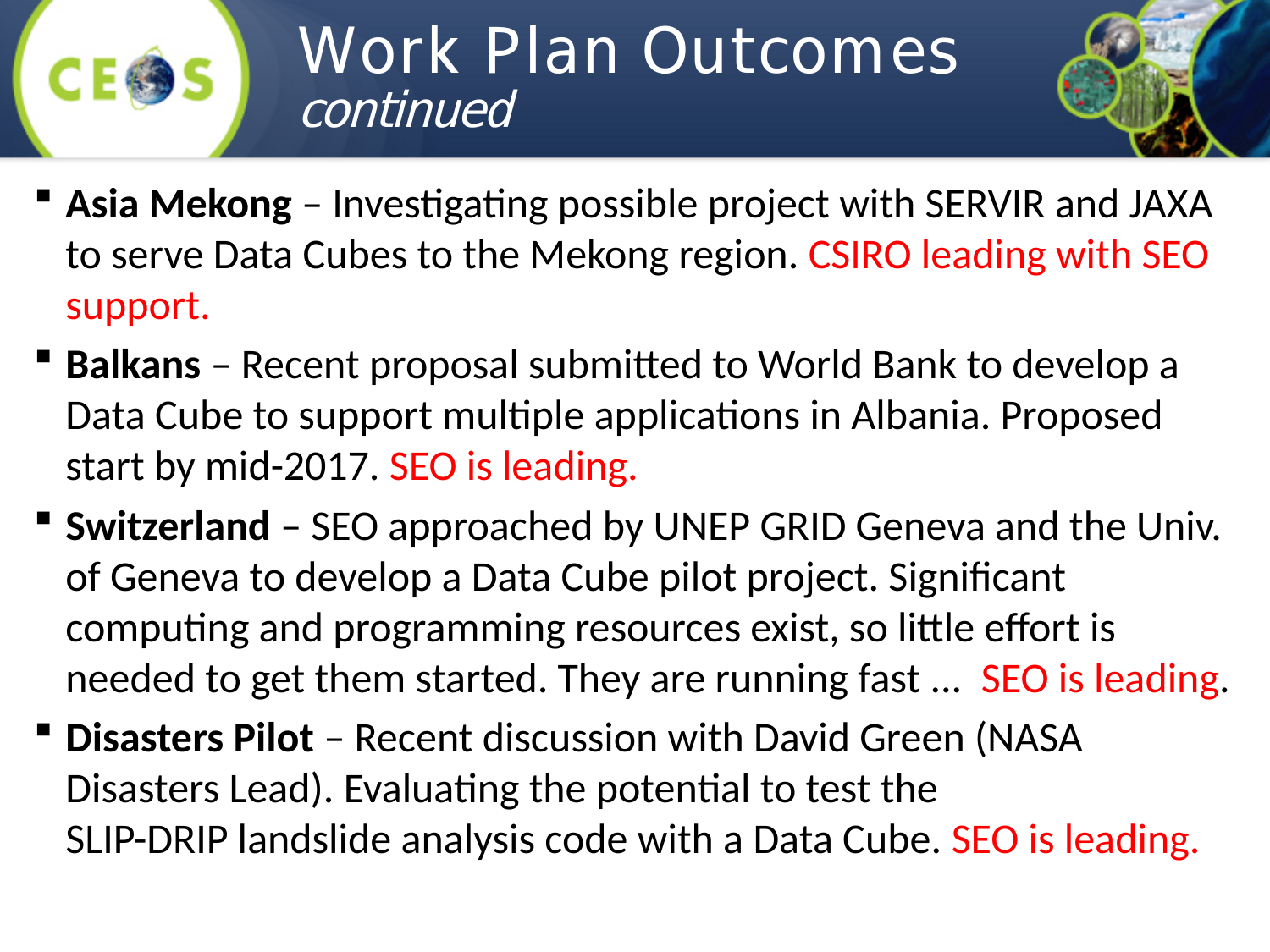

# Work Plan Outcomes continued
Asia Mekong – Investigating possible project with SERVIR and JAXA to serve Data Cubes to the Mekong region. CSIRO leading with SEO support.
Balkans – Recent proposal submitted to World Bank to develop a Data Cube to support multiple applications in Albania. Proposed start by mid-2017. SEO is leading.
Switzerland – SEO approached by UNEP GRID Geneva and the Univ. of Geneva to develop a Data Cube pilot project. Significant computing and programming resources exist, so little effort is needed to get them started. They are running fast ...  SEO is leading.
Disasters Pilot – Recent discussion with David Green (NASA Disasters Lead). Evaluating the potential to test the
SLIP-DRIP landslide analysis code with a Data Cube. SEO is leading.